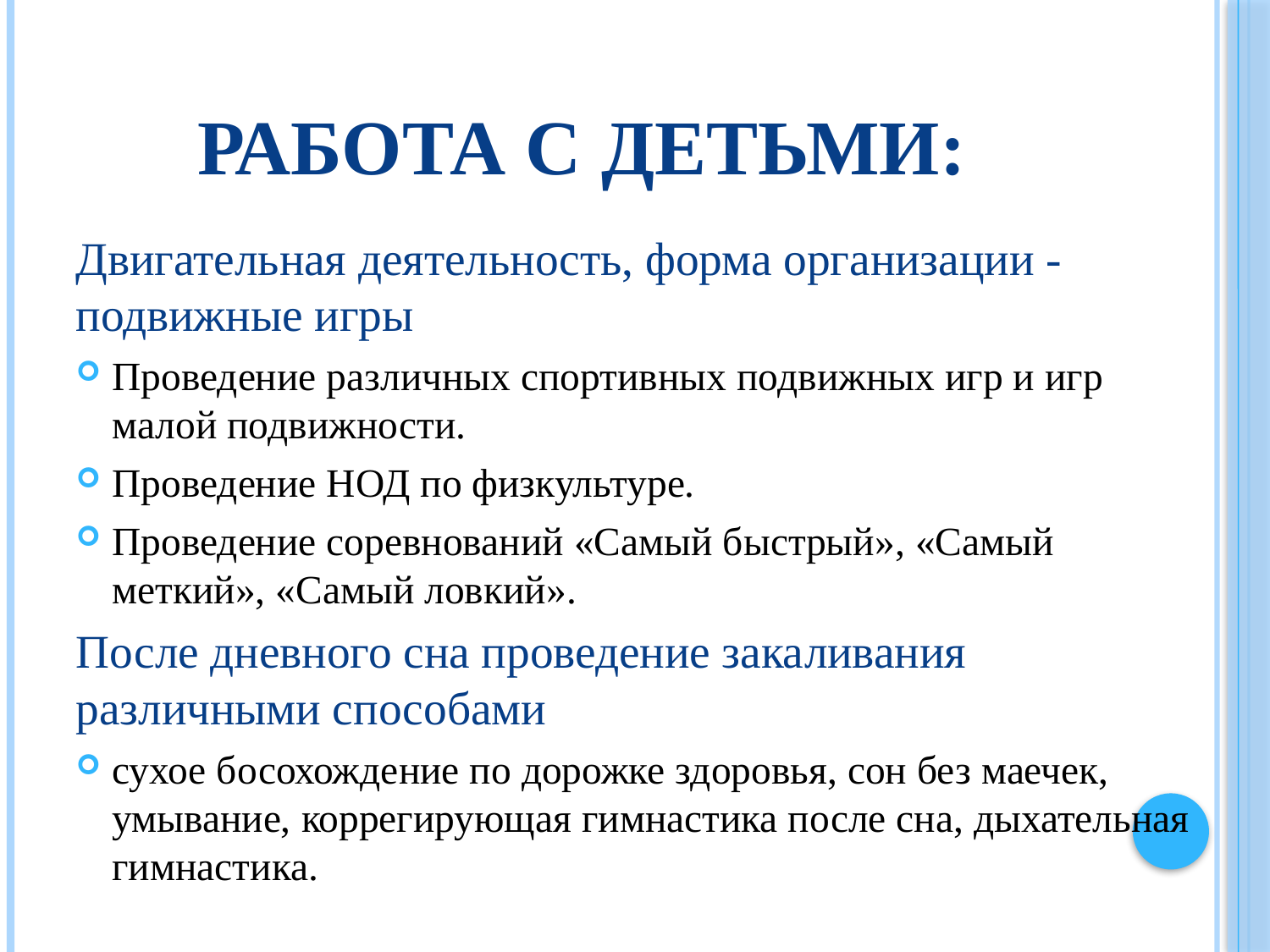

# Работа с детьми:
Двигательная деятельность, форма организации - подвижные игры
Проведение различных спортивных подвижных игр и игр малой подвижности.
Проведение НОД по физкультуре.
Проведение соревнований «Самый быстрый», «Самый меткий», «Самый ловкий».
После дневного сна проведение закаливания различными способами
сухое босохождение по дорожке здоровья, сон без маечек, умывание, коррегирующая гимнастика после сна, дыхательная гимнастика.